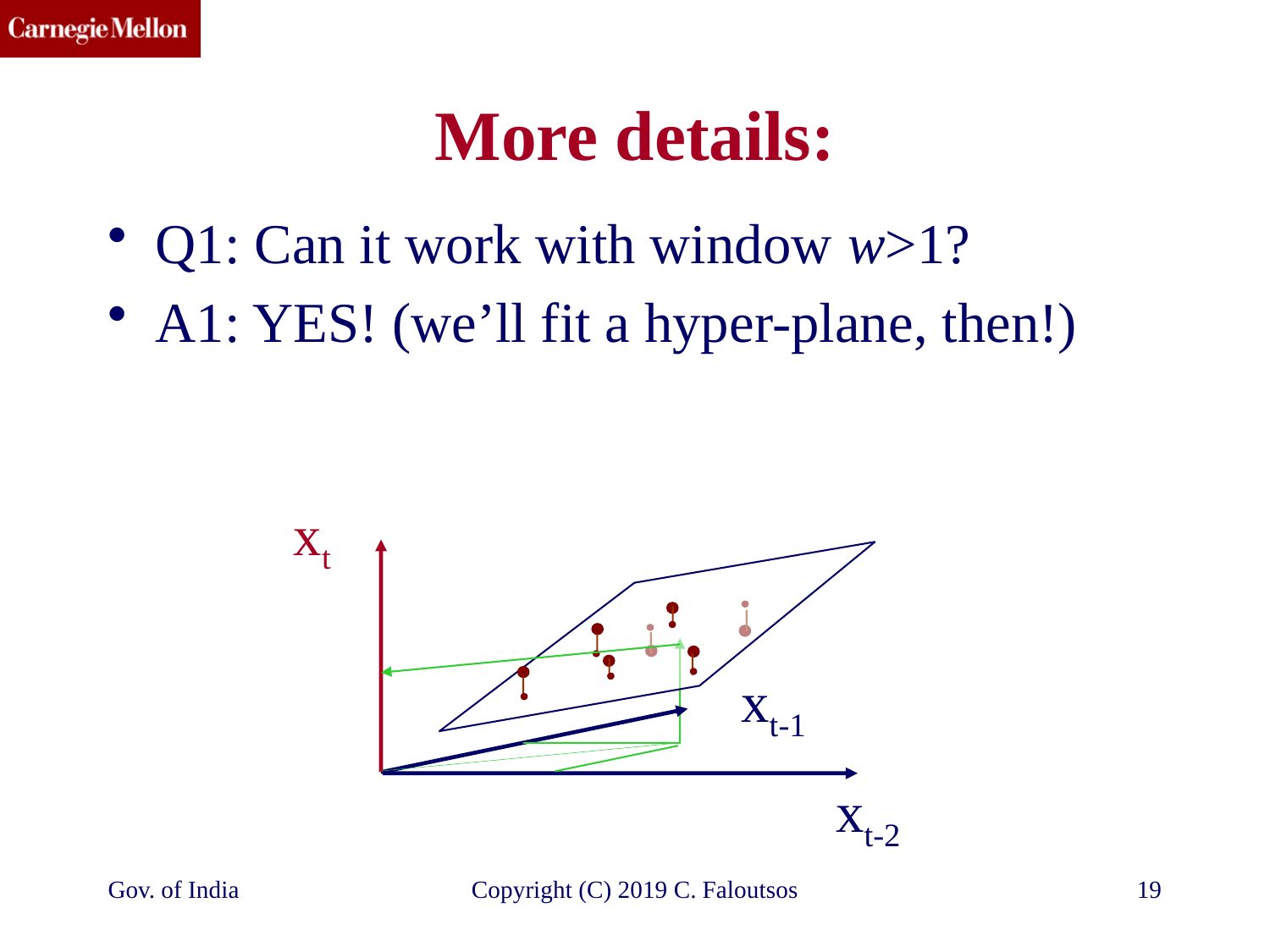

# More details:
Q1: Can it work with window w>1?
A1: YES! (we’ll fit a hyper-plane, then!)
xt

xt-1

xt-2
Gov. of India
Copyright (C) 2019 C. Faloutsos
19